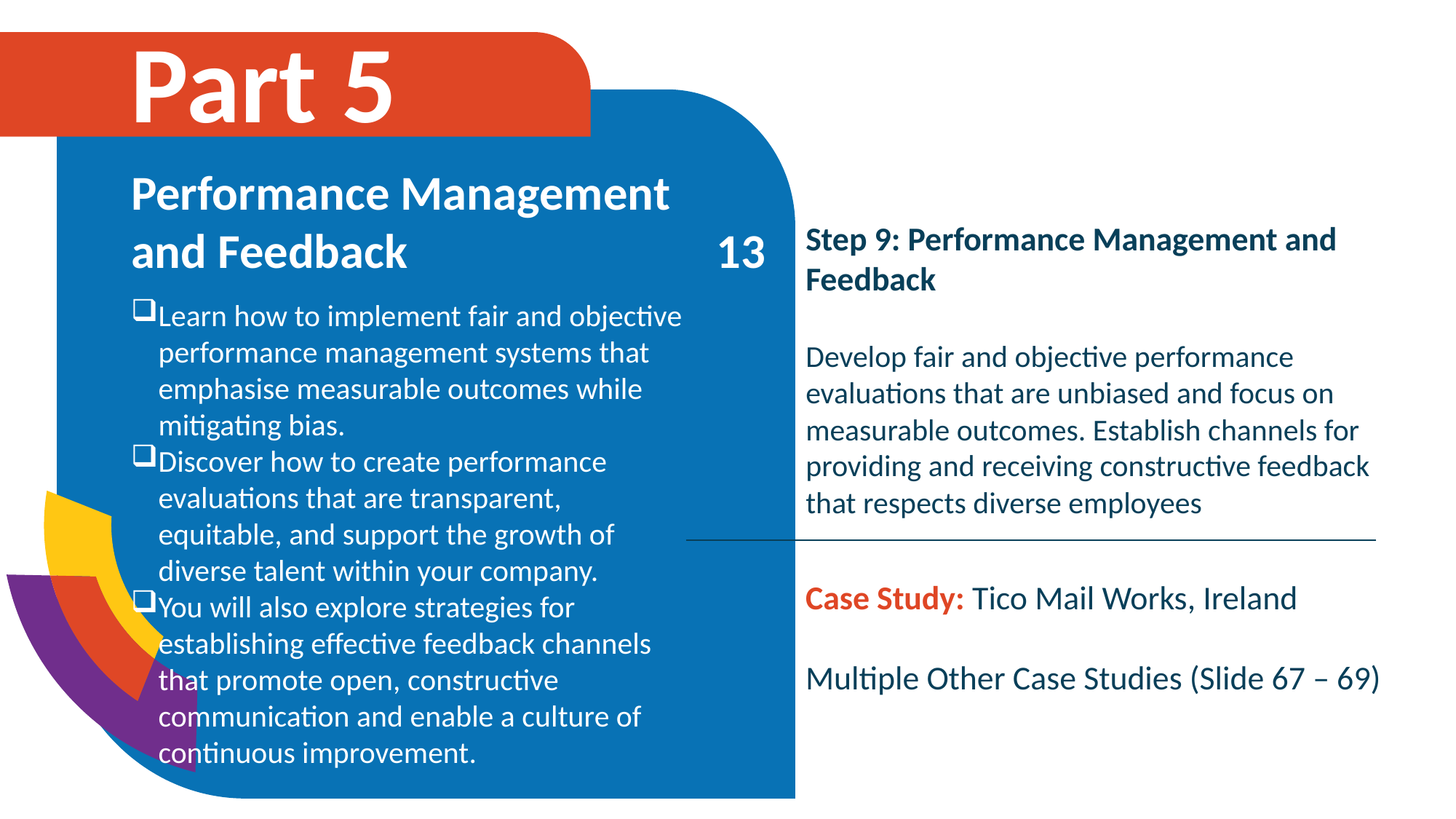

Part 5
Performance Management and Feedback

Learn how to implement fair and objective performance management systems that emphasise measurable outcomes while mitigating bias.
Discover how to create performance evaluations that are transparent, equitable, and support the growth of diverse talent within your company.
You will also explore strategies for establishing effective feedback channels that promote open, constructive communication and enable a culture of continuous improvement.
13
Step 9: Performance Management and Feedback

Develop fair and objective performance evaluations that are unbiased and focus on measurable outcomes. Establish channels for providing and receiving constructive feedback that respects diverse employees
Case Study: Tico Mail Works, Ireland

Multiple Other Case Studies (Slide 67 – 69)